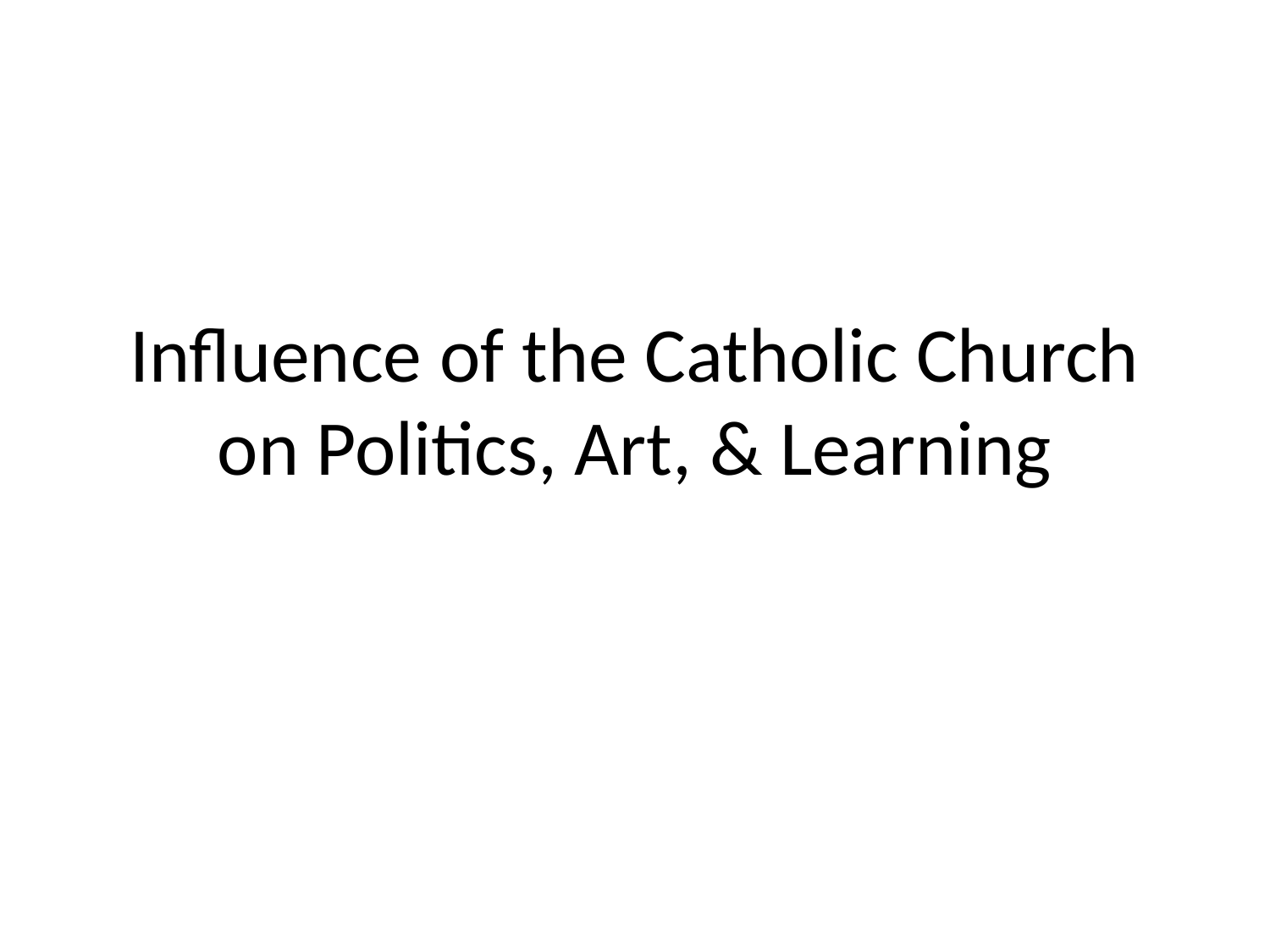

# Influence of the Catholic Church on Politics, Art, & Learning